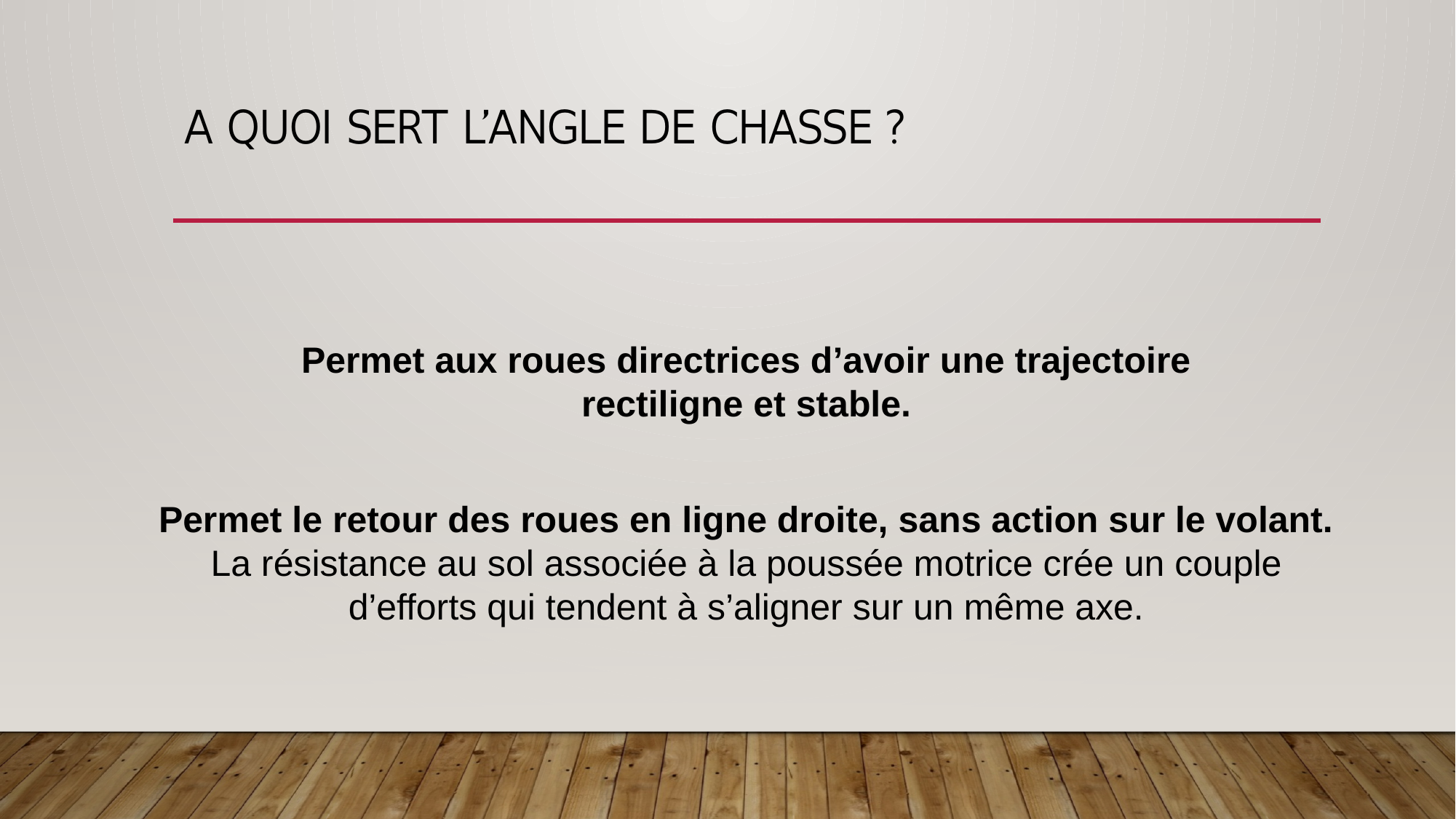

# A QUOI SERT L’ANGLE DE CHASSE ?
Permet aux roues directrices d’avoir une trajectoire rectiligne et stable.
Permet le retour des roues en ligne droite, sans action sur le volant.
La résistance au sol associée à la poussée motrice crée un couple d’efforts qui tendent à s’aligner sur un même axe.